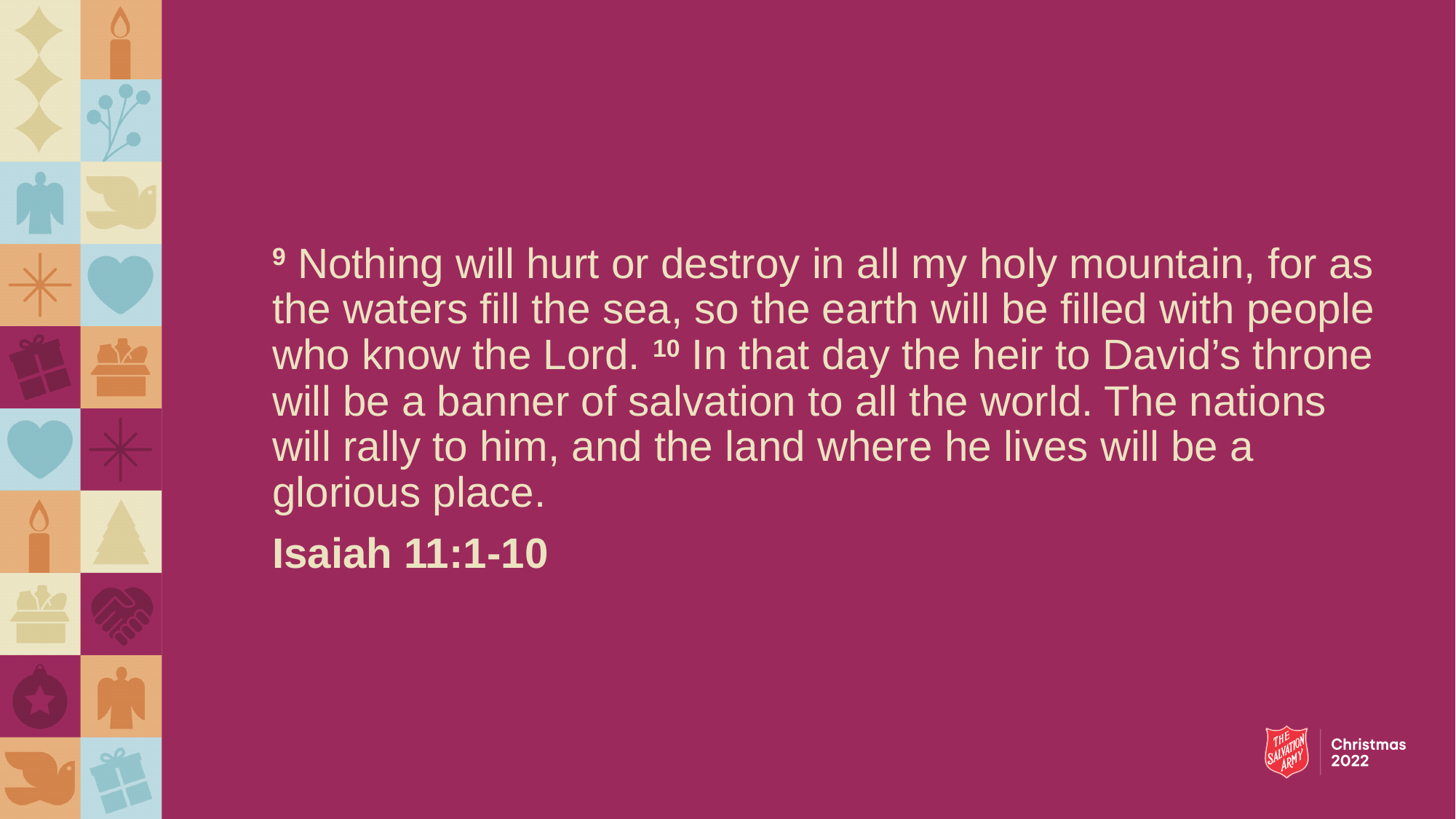

9 Nothing will hurt or destroy in all my holy mountain, for as the waters fill the sea, so the earth will be filled with people who know the Lord. 10 In that day the heir to David’s throne will be a banner of salvation to all the world. The nations will rally to him, and the land where he lives will be a glorious place.
Isaiah 11:1-10